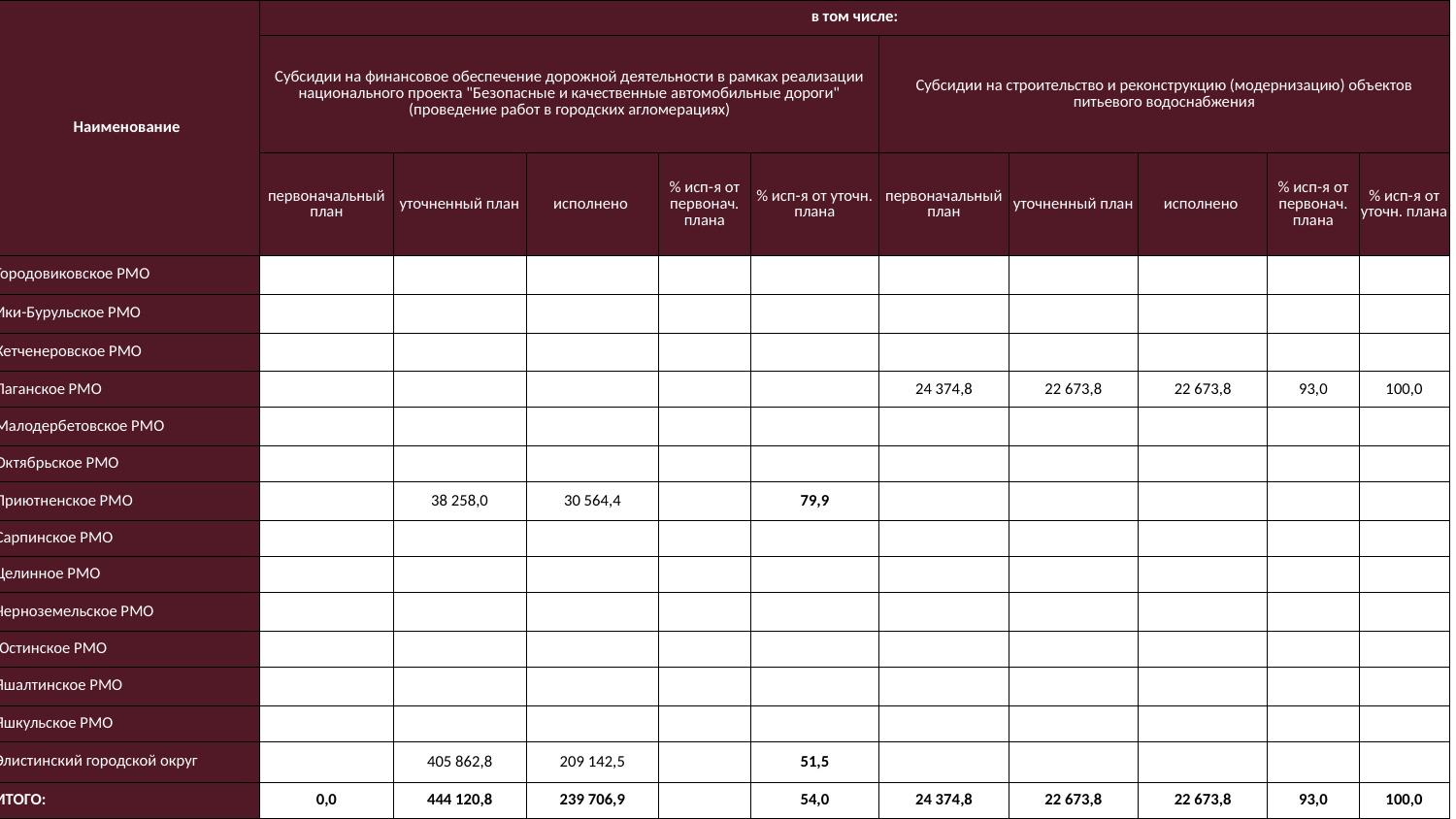

| Наименование | в том числе: |  |  |  |  |  |  |  |  |  |
| --- | --- | --- | --- | --- | --- | --- | --- | --- | --- | --- |
|  | Субсидии на финансовое обеспечение дорожной деятельности в рамках реализации национального проекта "Безопасные и качественные автомобильные дороги" (проведение работ в городских агломерациях) |  |  |  |  | Субсидии на строительство и реконструкцию (модернизацию) объектов питьевого водоснабжения |  |  |  |  |
|  | первоначальный план | уточненный план | исполнено | % исп-я от первонач. плана | % исп-я от уточн. плана | первоначальный план | уточненный план | исполнено | % исп-я от первонач. плана | % исп-я от уточн. плана |
| Городовиковское РМО |  |  |  |  |  |  |  |  |  |  |
| Ики-Бурульское РМО |  |  |  |  |  |  |  |  |  |  |
| Кетченеровское РМО |  |  |  |  |  |  |  |  |  |  |
| Лаганское РМО |  |  |  |  |  | 24 374,8 | 22 673,8 | 22 673,8 | 93,0 | 100,0 |
| Малодербетовское РМО |  |  |  |  |  |  |  |  |  |  |
| Октябрьское РМО |  |  |  |  |  |  |  |  |  |  |
| Приютненское РМО |  | 38 258,0 | 30 564,4 |  | 79,9 |  |  |  |  |  |
| Сарпинское РМО |  |  |  |  |  |  |  |  |  |  |
| Целинное РМО |  |  |  |  |  |  |  |  |  |  |
| Черноземельское РМО |  |  |  |  |  |  |  |  |  |  |
| Юстинское РМО |  |  |  |  |  |  |  |  |  |  |
| Яшалтинское РМО |  |  |  |  |  |  |  |  |  |  |
| Яшкульское РМО |  |  |  |  |  |  |  |  |  |  |
| Элистинский городской округ |  | 405 862,8 | 209 142,5 |  | 51,5 |  |  |  |  |  |
| ИТОГО: | 0,0 | 444 120,8 | 239 706,9 |  | 54,0 | 24 374,8 | 22 673,8 | 22 673,8 | 93,0 | 100,0 |
40